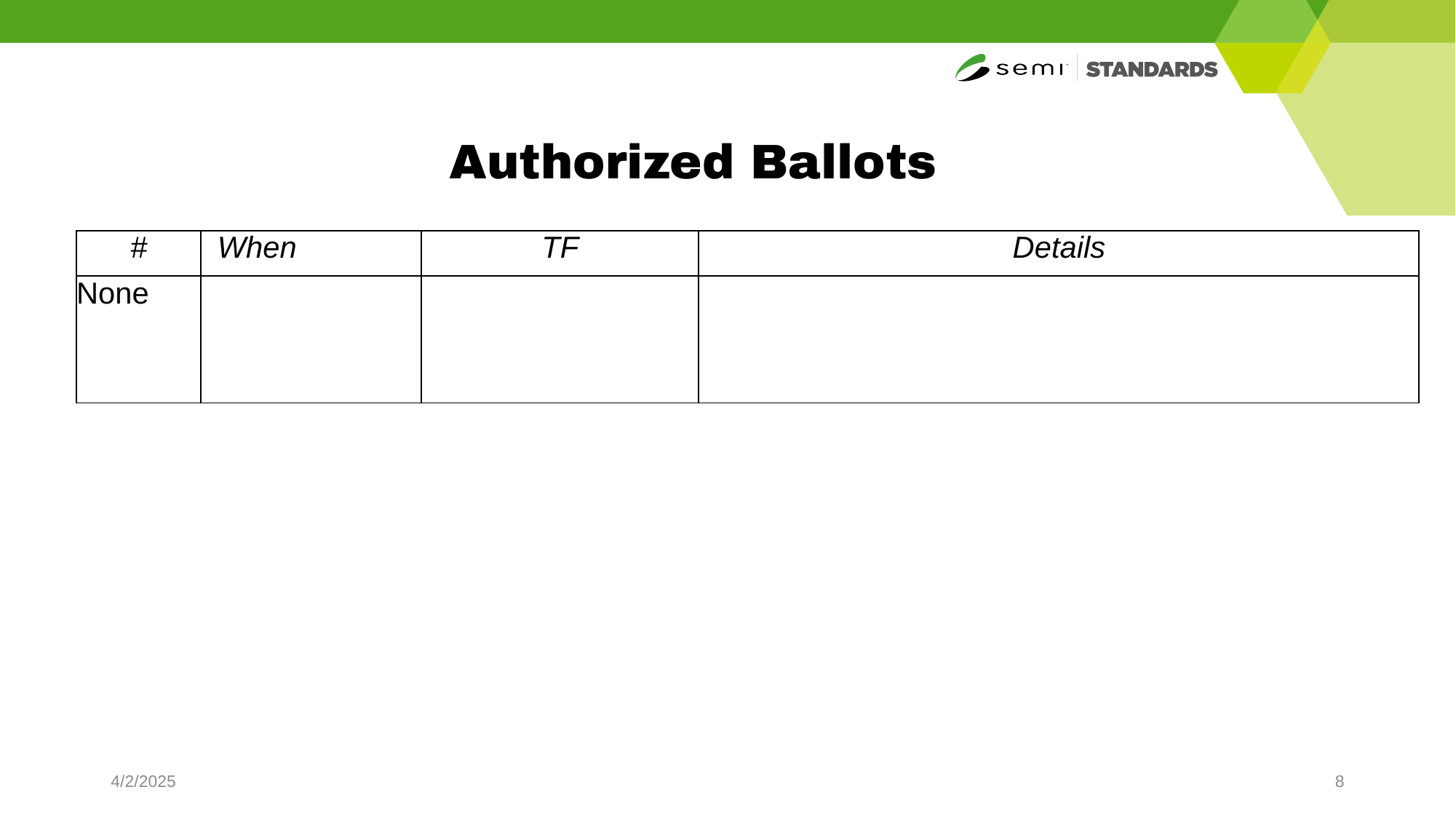

# Authorized Ballots
| # | When | TF | Details |
| --- | --- | --- | --- |
| None |  |  |  |
4/2/2025

8